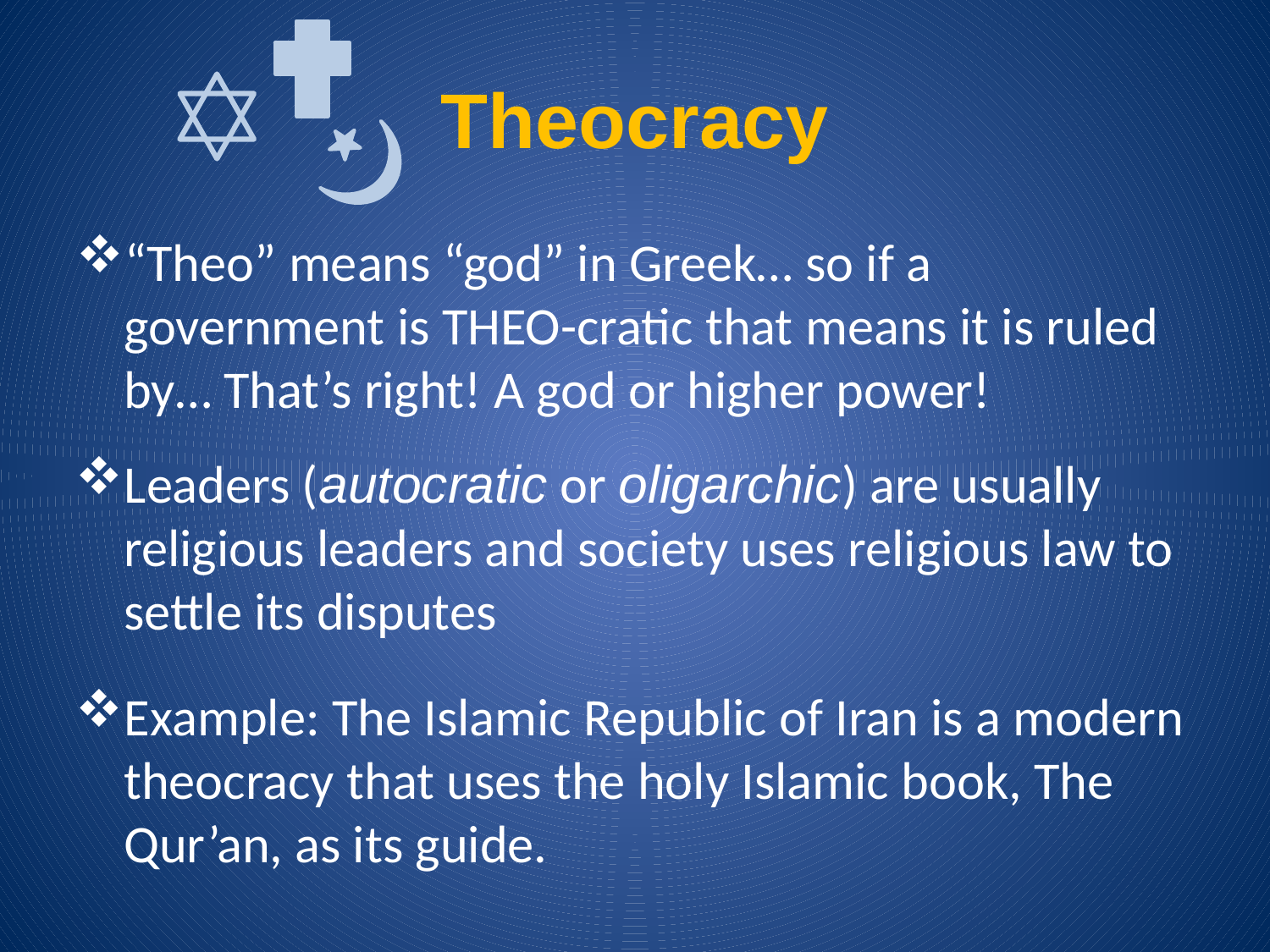

# Theocracy
“Theo” means “god” in Greek… so if a government is THEO-cratic that means it is ruled by… That’s right! A god or higher power!
Leaders (autocratic or oligarchic) are usually religious leaders and society uses religious law to settle its disputes
Example: The Islamic Republic of Iran is a modern theocracy that uses the holy Islamic book, The Qur’an, as its guide.